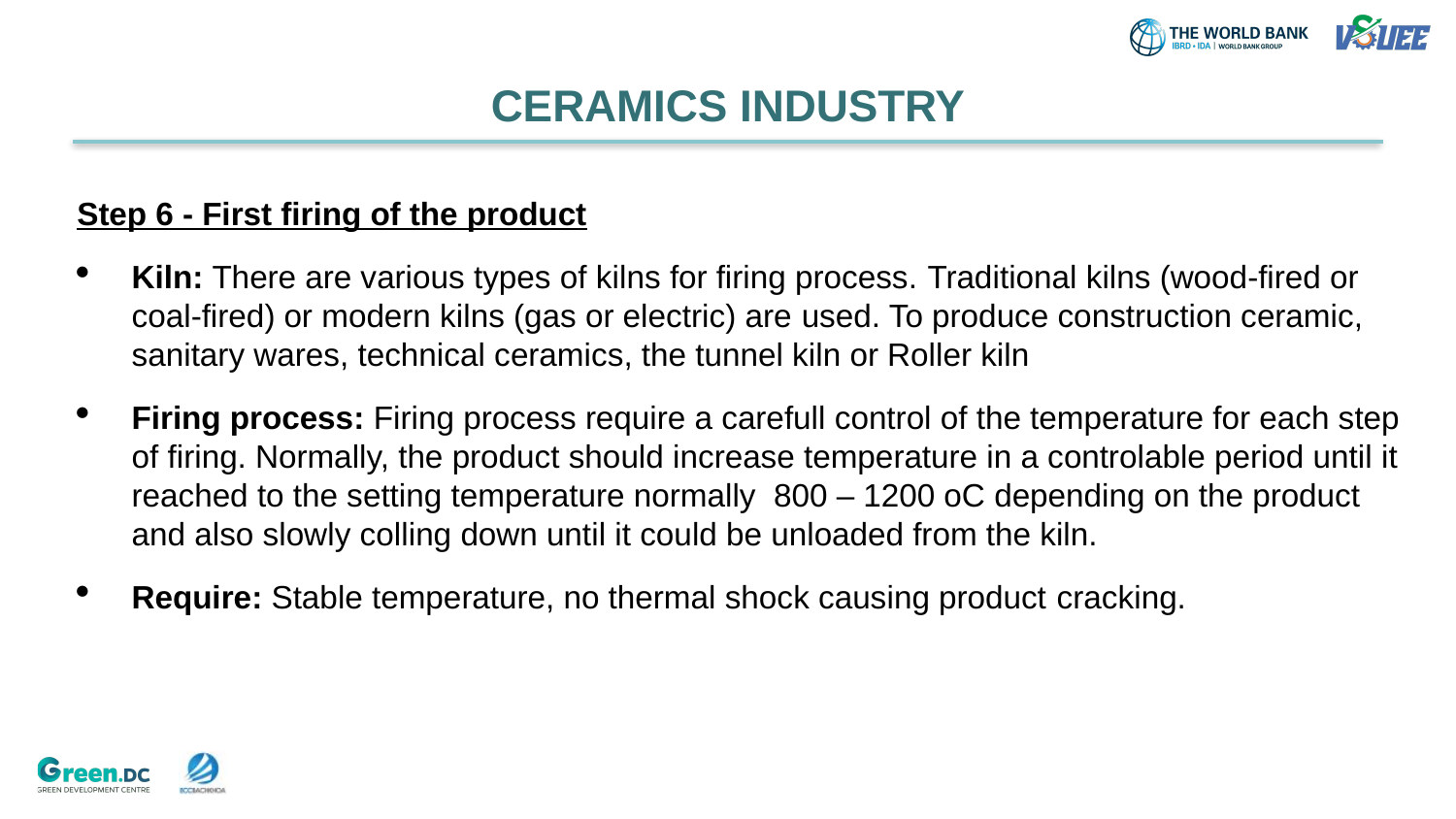

# CERAMICS INDUSTRY
Step 6 - First firing of the product
Kiln: There are various types of kilns for firing process. Traditional kilns (wood-fired or coal-fired) or modern kilns (gas or electric) are used. To produce construction ceramic, sanitary wares, technical ceramics, the tunnel kiln or Roller kiln
Firing process: Firing process require a carefull control of the temperature for each step of firing. Normally, the product should increase temperature in a controlable period until it reached to the setting temperature normally  800 – 1200 oC depending on the product and also slowly colling down until it could be unloaded from the kiln.
Require: Stable temperature, no thermal shock causing product cracking.